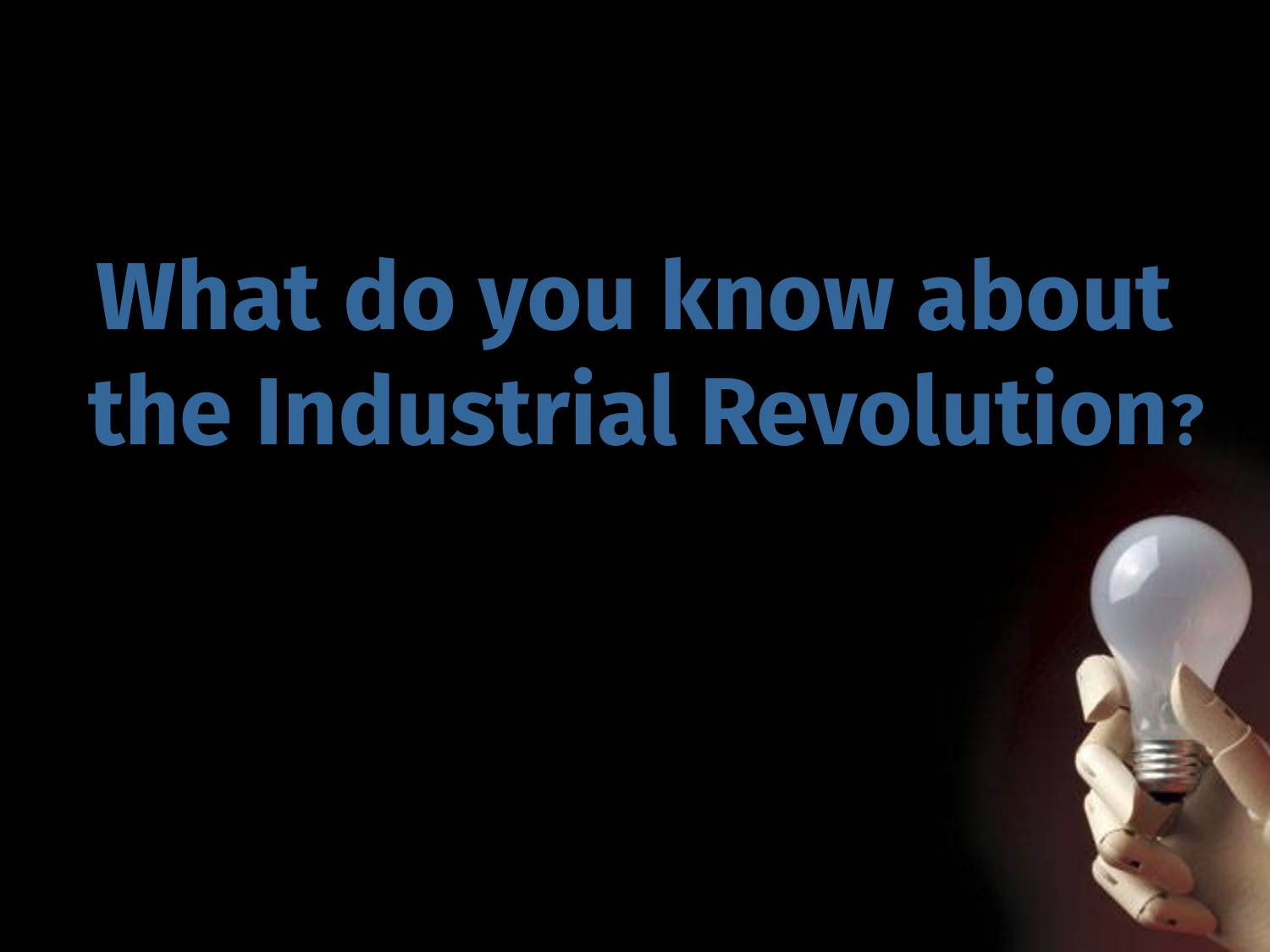

# What do you know about the Industrial Revolution?